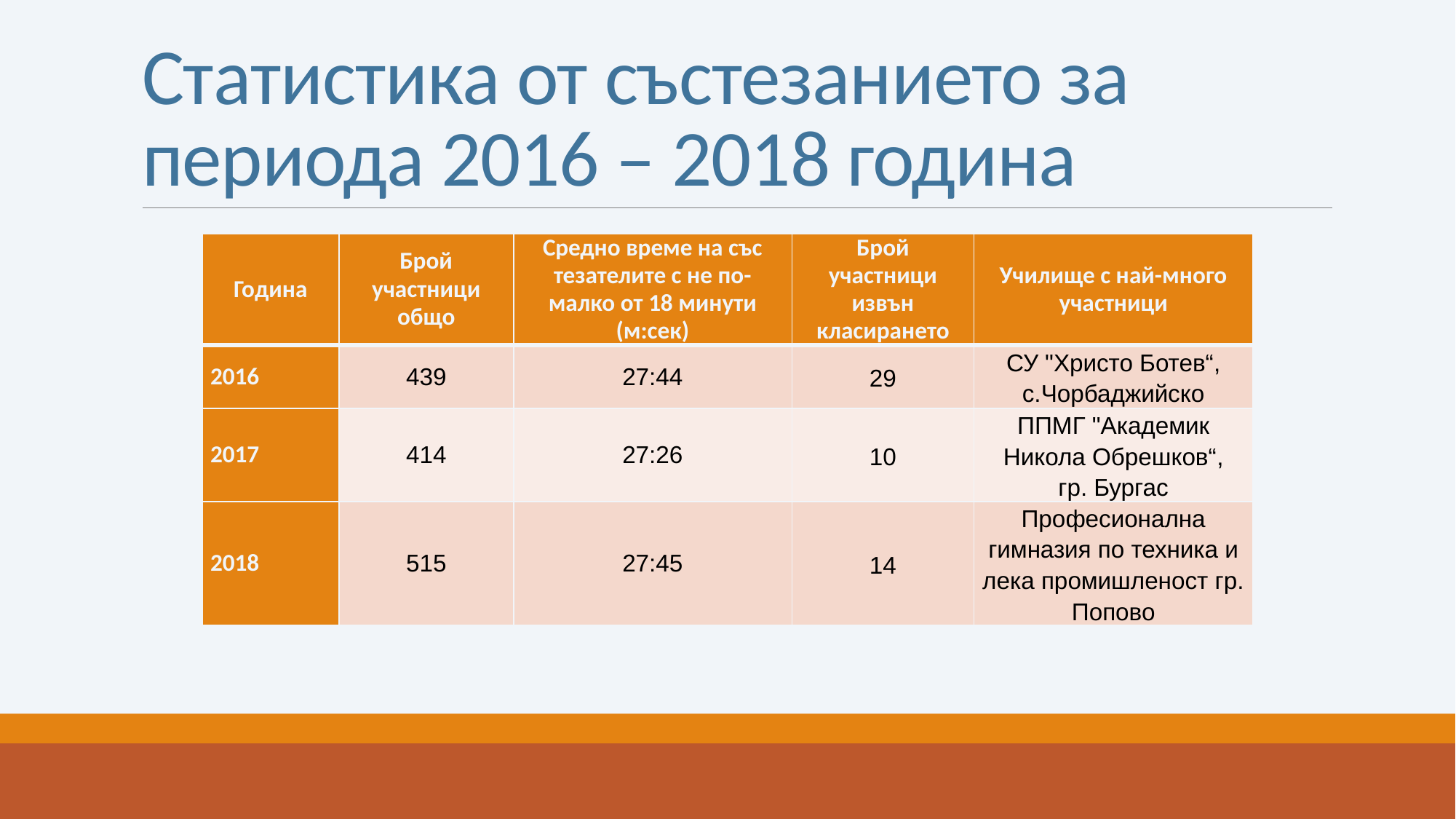

# Статистика от състезанието за периода 2016 – 2018 година
| Година | Брой участници общо | Средно време на със­тезателите с не по-малко от 18 минути (м:сек) | Брой участници извън класирането | Училище с най-много участници |
| --- | --- | --- | --- | --- |
| 2016 | 439 | 27:44 | 29 | СУ "Христо Ботев“, с.Чорбаджийско |
| 2017 | 414 | 27:26 | 10 | ППМГ "Академик Никола Обрешков“, гр. Бургас |
| 2018 | 515 | 27:45 | 14 | Професионална гимназия по техника и лека промишленост гр. Попово |